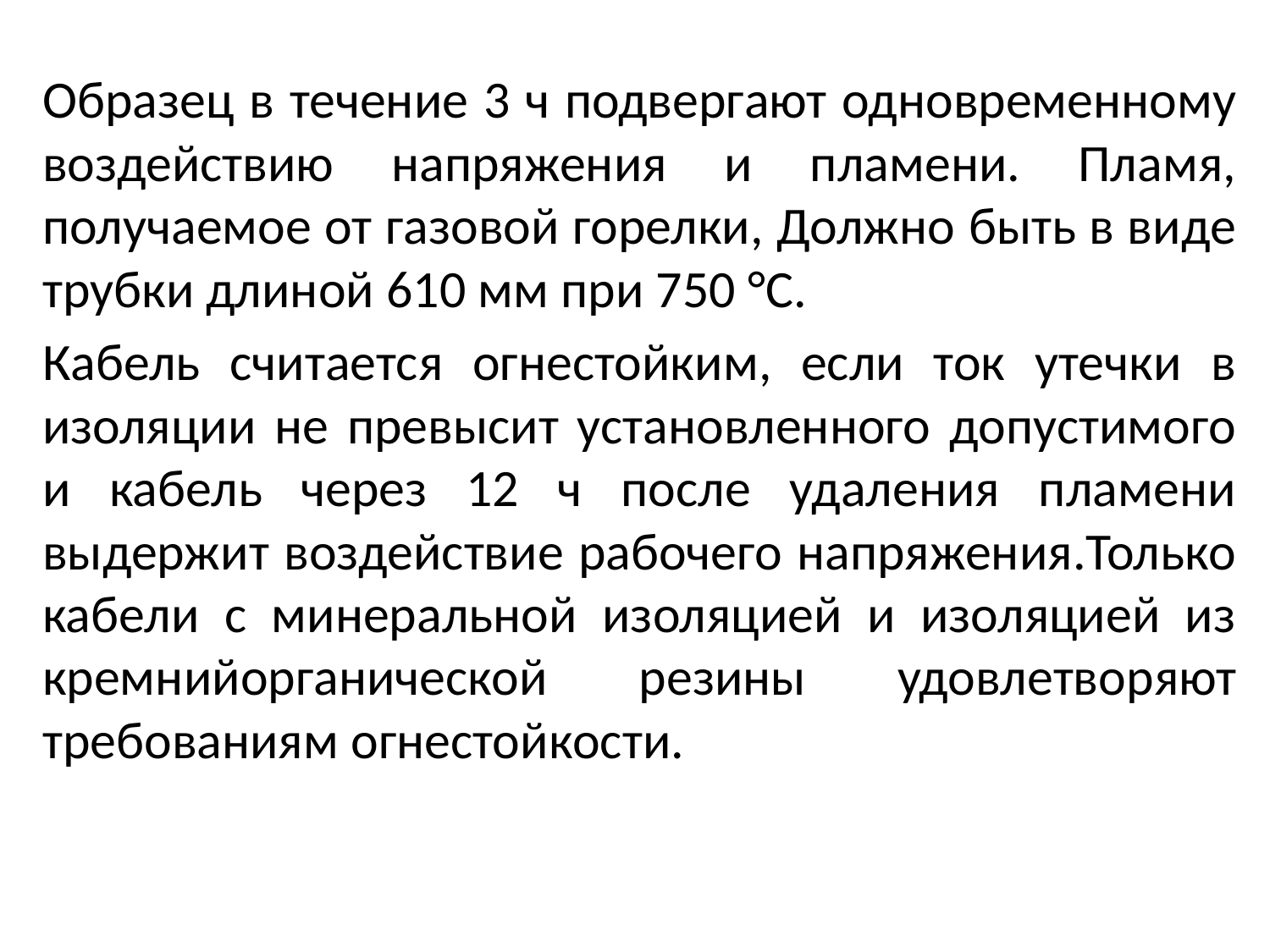

#
Образец в течение 3 ч подвергают одновременному воздействию напряжения и пламени. Пламя, получаемое от газовой горелки, Должно быть в виде трубки длиной 610 мм при 750 °С.
Кабель считается огнестойким, если ток утечки в изоляции не превысит установленного допустимого и кабель через 12 ч после удаления пламени выдержит воздействие рабочего напряжения.Только кабели с минеральной изоляцией и изоляцией из кремнийорганической резины удовлетворяют требованиям огнестойкости.